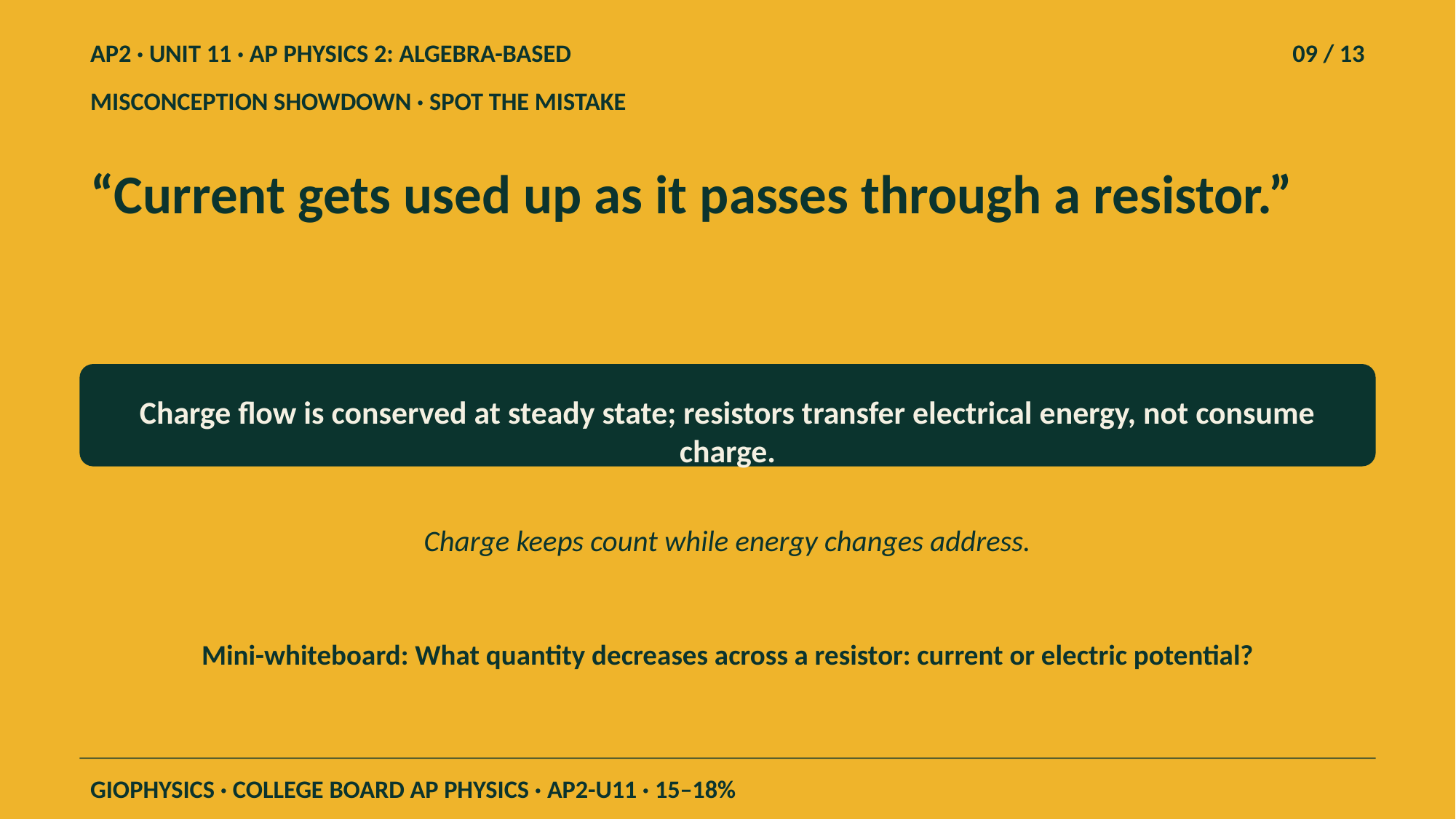

AP2 · UNIT 11 · AP PHYSICS 2: ALGEBRA-BASED
09 / 13
MISCONCEPTION SHOWDOWN · SPOT THE MISTAKE
“Current gets used up as it passes through a resistor.”

Charge flow is conserved at steady state; resistors transfer electrical energy, not consume charge.
Charge keeps count while energy changes address.
Mini-whiteboard: What quantity decreases across a resistor: current or electric potential?

GIOPHYSICS · COLLEGE BOARD AP PHYSICS · AP2-U11 · 15–18%